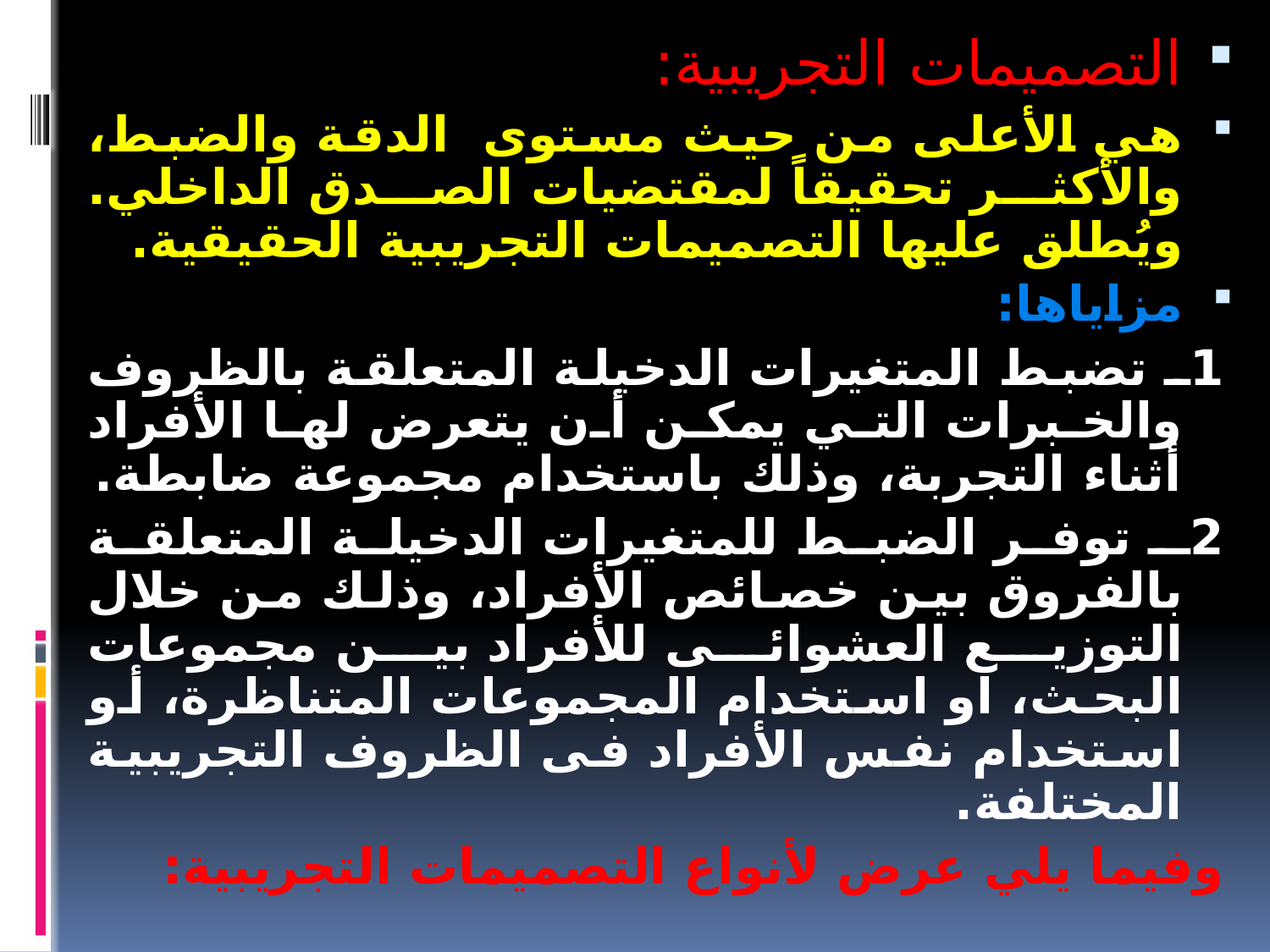

التصميمات التجريبية:
هي الأعلى من حيث مستوى  الدقة والضبط، والأكثر تحقيقاً لمقتضيات الصدق الداخلي. ويُطلق عليها التصميمات التجريبية الحقيقية.
مزاياها:
1ـ تضبط المتغيرات الدخيلة المتعلقة بالظروف والخبرات التي يمكن أن يتعرض لها الأفراد أثناء التجربة، وذلك باستخدام مجموعة ضابطة.
2ـ توفر الضبط للمتغيرات الدخيلة المتعلقة بالفروق بين خصائص الأفراد، وذلك من خلال التوزيع العشوائى للأفراد بين مجموعات البحث، او استخدام المجموعات المتناظرة، أو استخدام نفس الأفراد فى الظروف التجريبية المختلفة.
وفيما يلي عرض لأنواع التصميمات التجريبية: